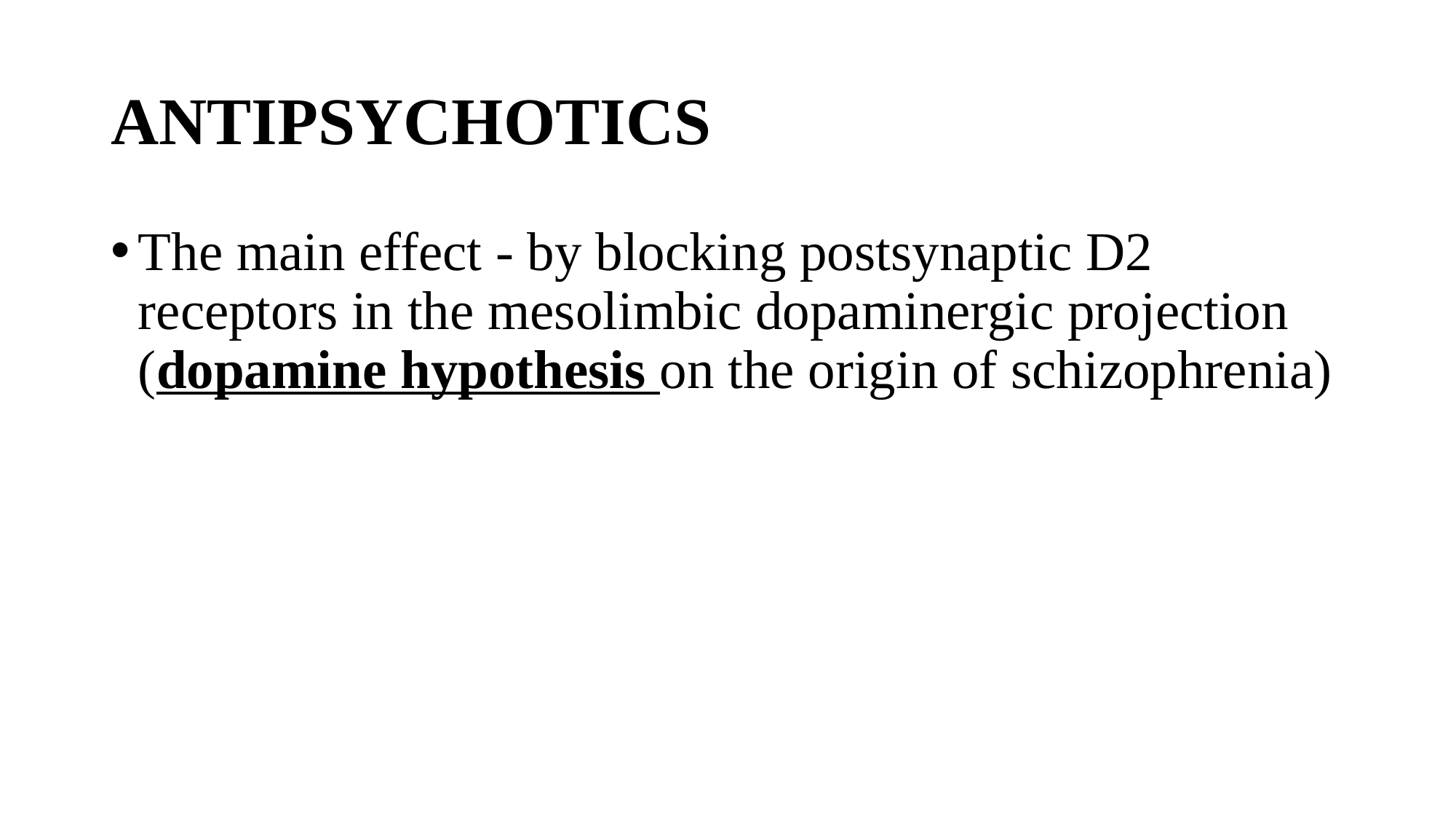

# ANTIPSYCHOTICS
The main effect - by blocking postsynaptic D2 receptors in the mesolimbic dopaminergic projection (dopamine hypothesis on the origin of schizophrenia)